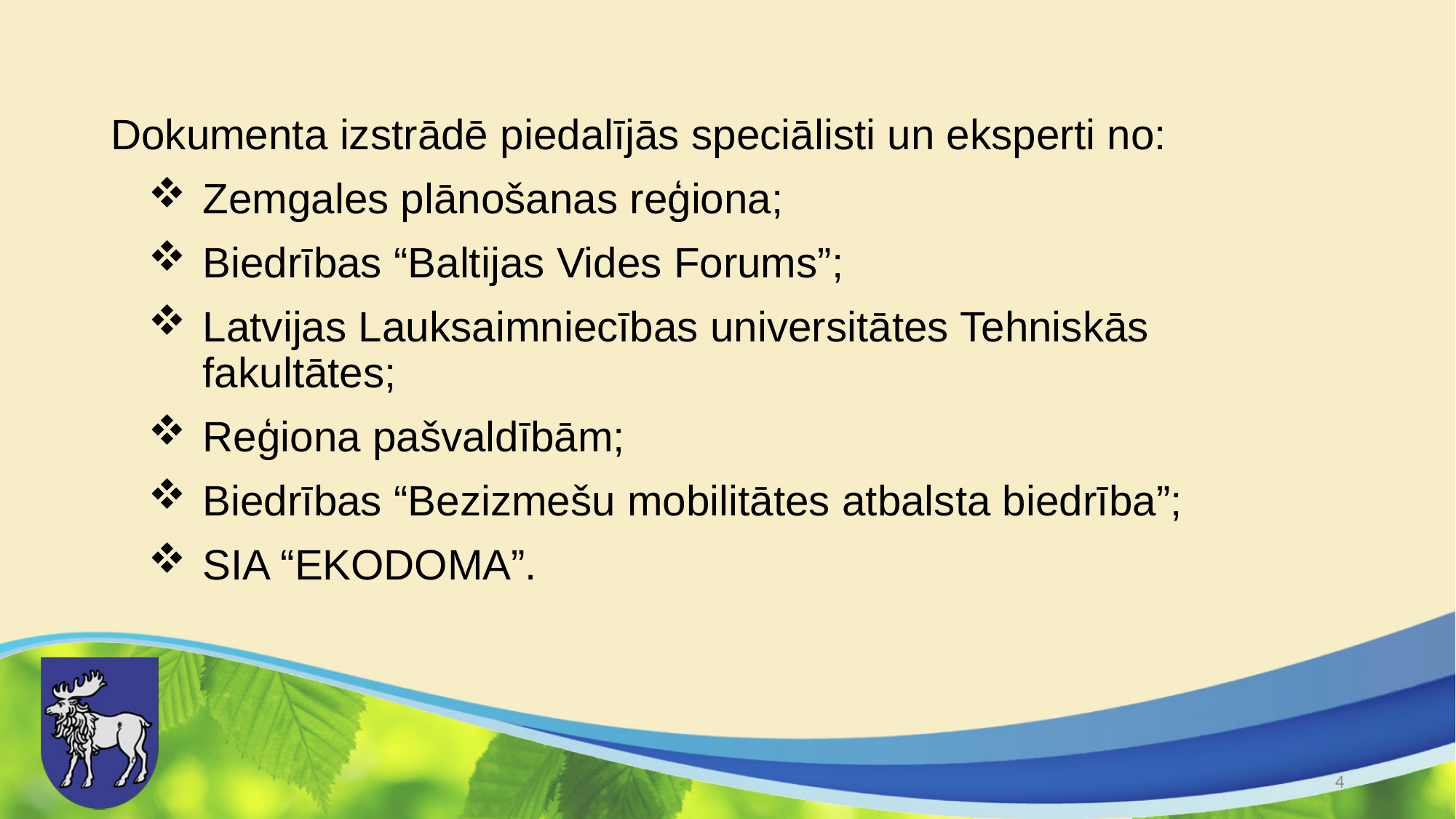

Dokumenta izstrādē piedalījās speciālisti un eksperti no:
Zemgales plānošanas reģiona;
Biedrības “Baltijas Vides Forums”;
Latvijas Lauksaimniecības universitātes Tehniskās fakultātes;
Reģiona pašvaldībām;
Biedrības “Bezizmešu mobilitātes atbalsta biedrība”;
SIA “EKODOMA”.

4